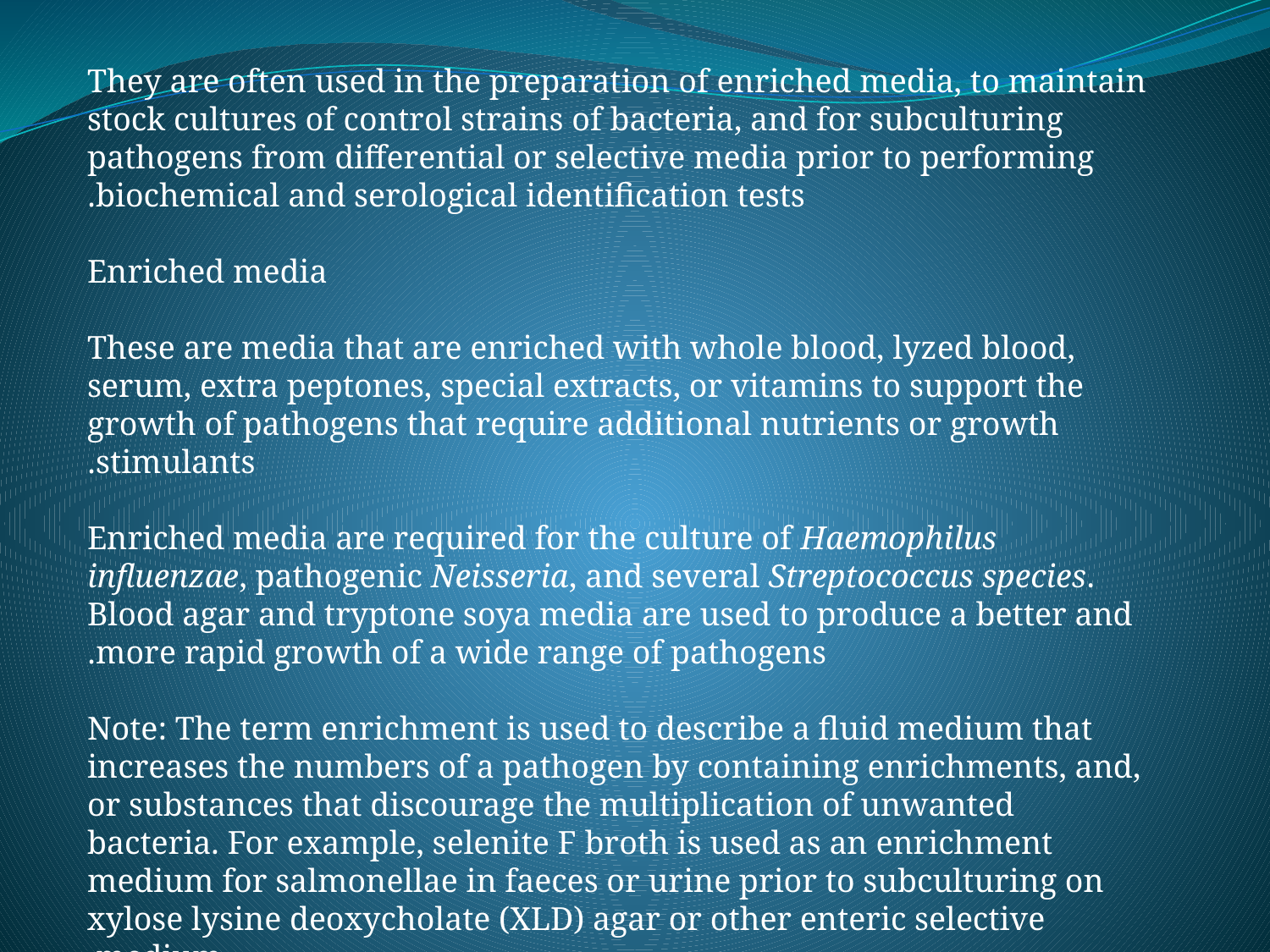

They are often used in the preparation of enriched media, to maintain stock cultures of control strains of bacteria, and for subculturing pathogens from differential or selective media prior to performing biochemical and serological identification tests.

Enriched media

These are media that are enriched with whole blood, lyzed blood, serum, extra peptones, special extracts, or vitamins to support the growth of pathogens that require additional nutrients or growth stimulants.

Enriched media are required for the culture of Haemophilus influenzae, pathogenic Neisseria, and several Streptococcus species. Blood agar and tryptone soya media are used to produce a better and more rapid growth of a wide range of pathogens.

Note: The term enrichment is used to describe a fluid medium that increases the numbers of a pathogen by containing enrichments, and, or substances that discourage the multiplication of unwanted bacteria. For example, selenite F broth is used as an enrichment medium for salmonellae in faeces or urine prior to subculturing on xylose lysine deoxycholate (XLD) agar or other enteric selective medium.